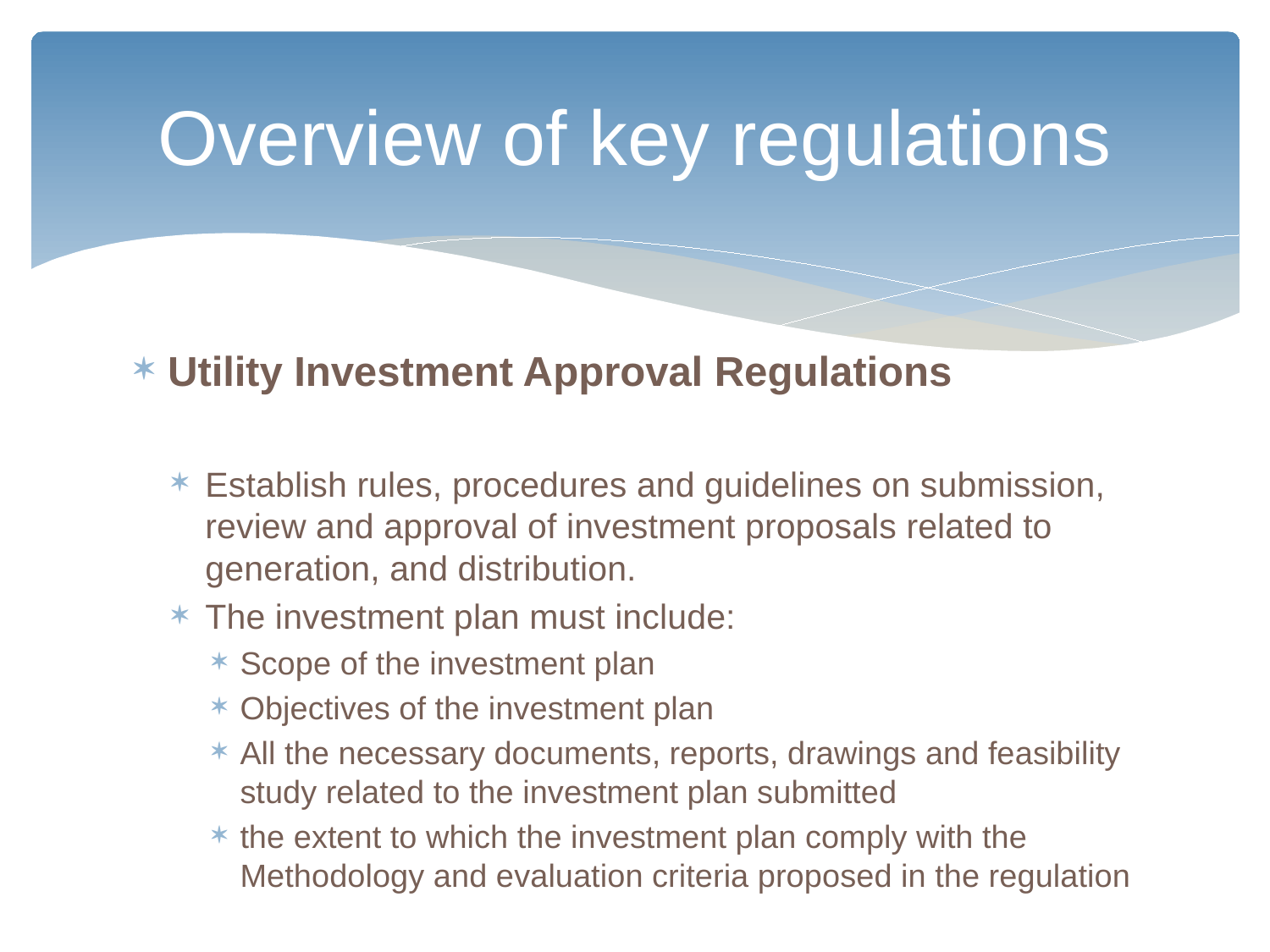

# Overview of key regulations
Utility Investment Approval Regulations

Establish rules, procedures and guidelines on submission, review and approval of investment proposals related to generation, and distribution.
The investment plan must include:
Scope of the investment plan
Objectives of the investment plan
All the necessary documents, reports, drawings and feasibility study related to the investment plan submitted
the extent to which the investment plan comply with the Methodology and evaluation criteria proposed in the regulation